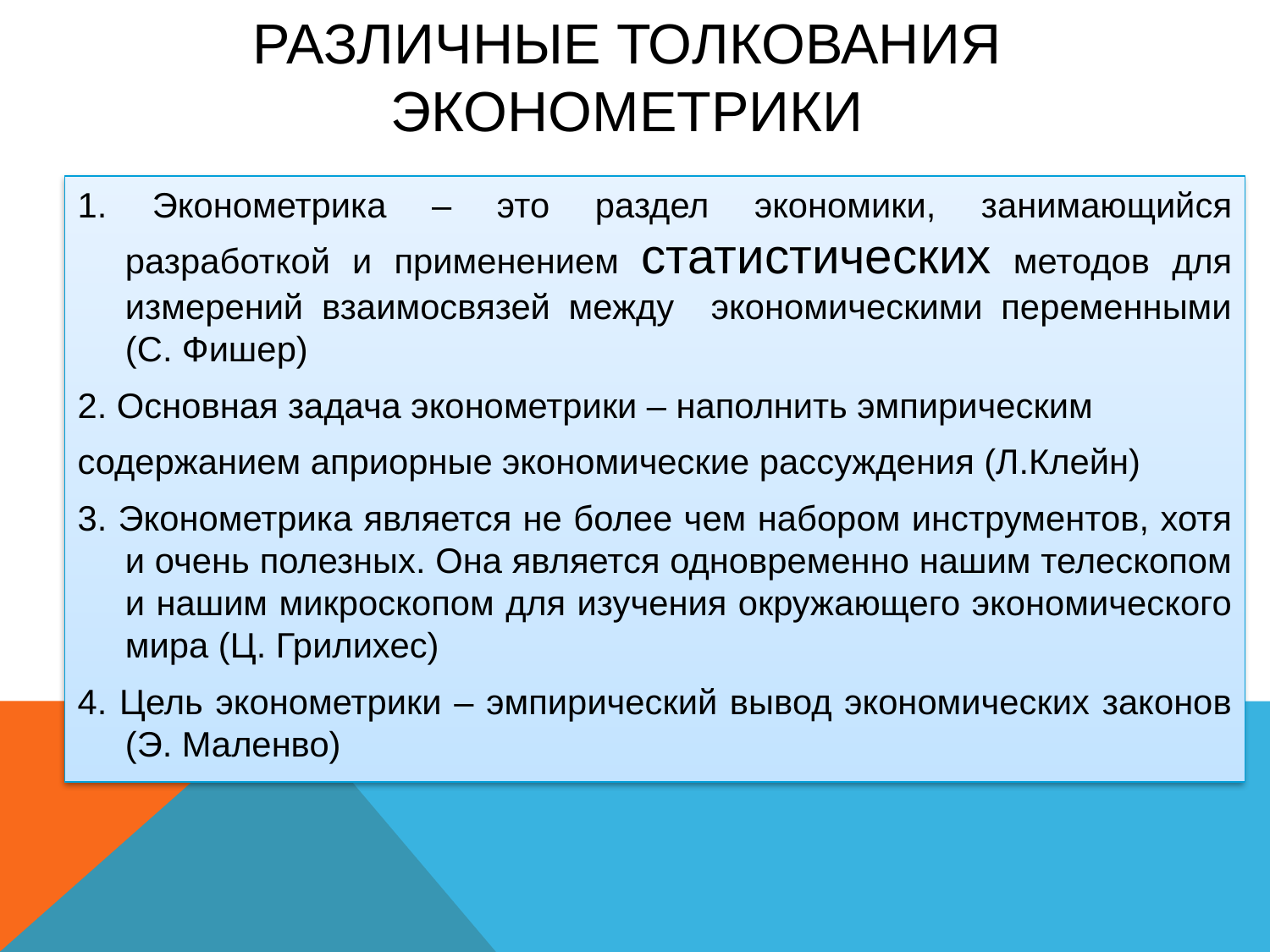

# Различные толкования эконометрики
1. Эконометрика – это раздел экономики, занимающийся разработкой и применением статистических методов для измерений взаимосвязей между  экономическими переменными (С. Фишер)
2. Основная задача эконометрики – наполнить эмпирическим
содержанием априорные экономические рассуждения (Л.Клейн)
3. Эконометрика является не более чем набором инструментов, хотя и очень полезных. Она является одновременно нашим телескопом и нашим микроскопом для изучения окружающего экономического мира (Ц. Грилихес)
4. Цель эконометрики – эмпирический вывод экономических законов (Э. Маленво)